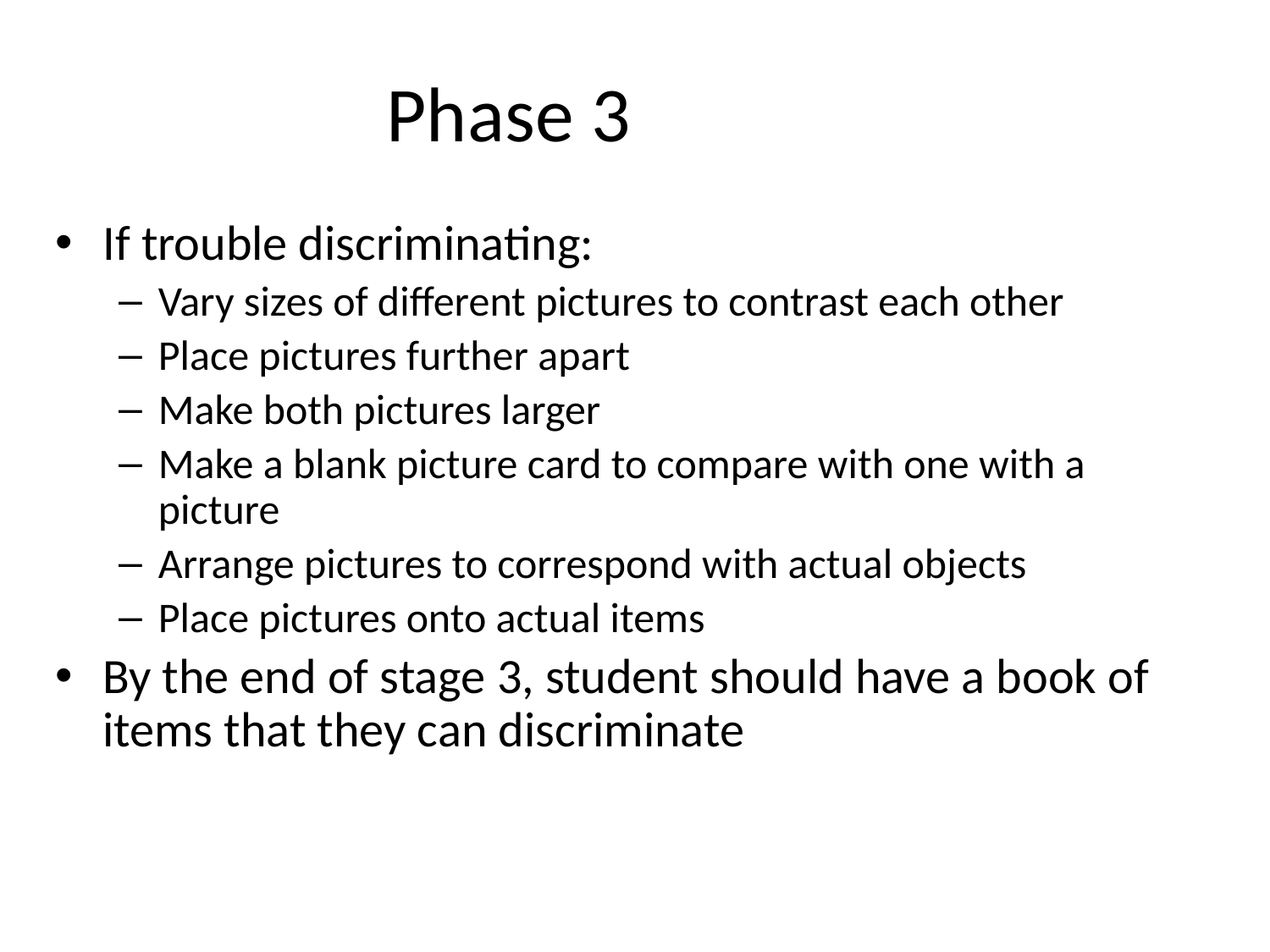

# Phase 3
If trouble discriminating:
Vary sizes of different pictures to contrast each other
Place pictures further apart
Make both pictures larger
Make a blank picture card to compare with one with a picture
Arrange pictures to correspond with actual objects
Place pictures onto actual items
By the end of stage 3, student should have a book of items that they can discriminate